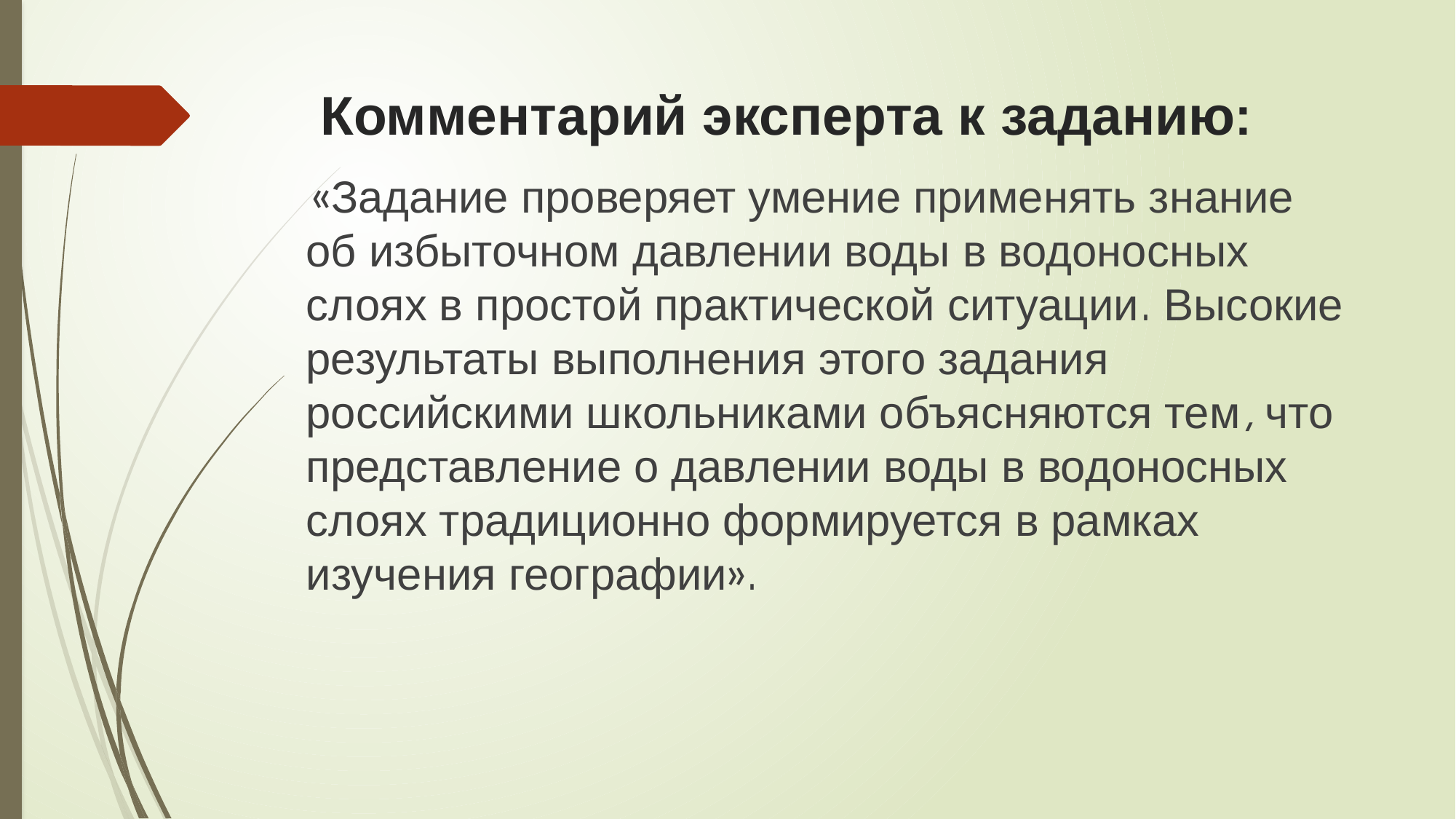

# Комментарий эксперта к заданию:
 «Задание проверяет умение применять знание об избыточном давлении воды в водоносных слоях в простой практической ситуации. Высокие результаты выполнения этого задания российскими школьниками объясняются тем, что представление о давлении воды в водоносных слоях традиционно формируется в рамках изучения географии».